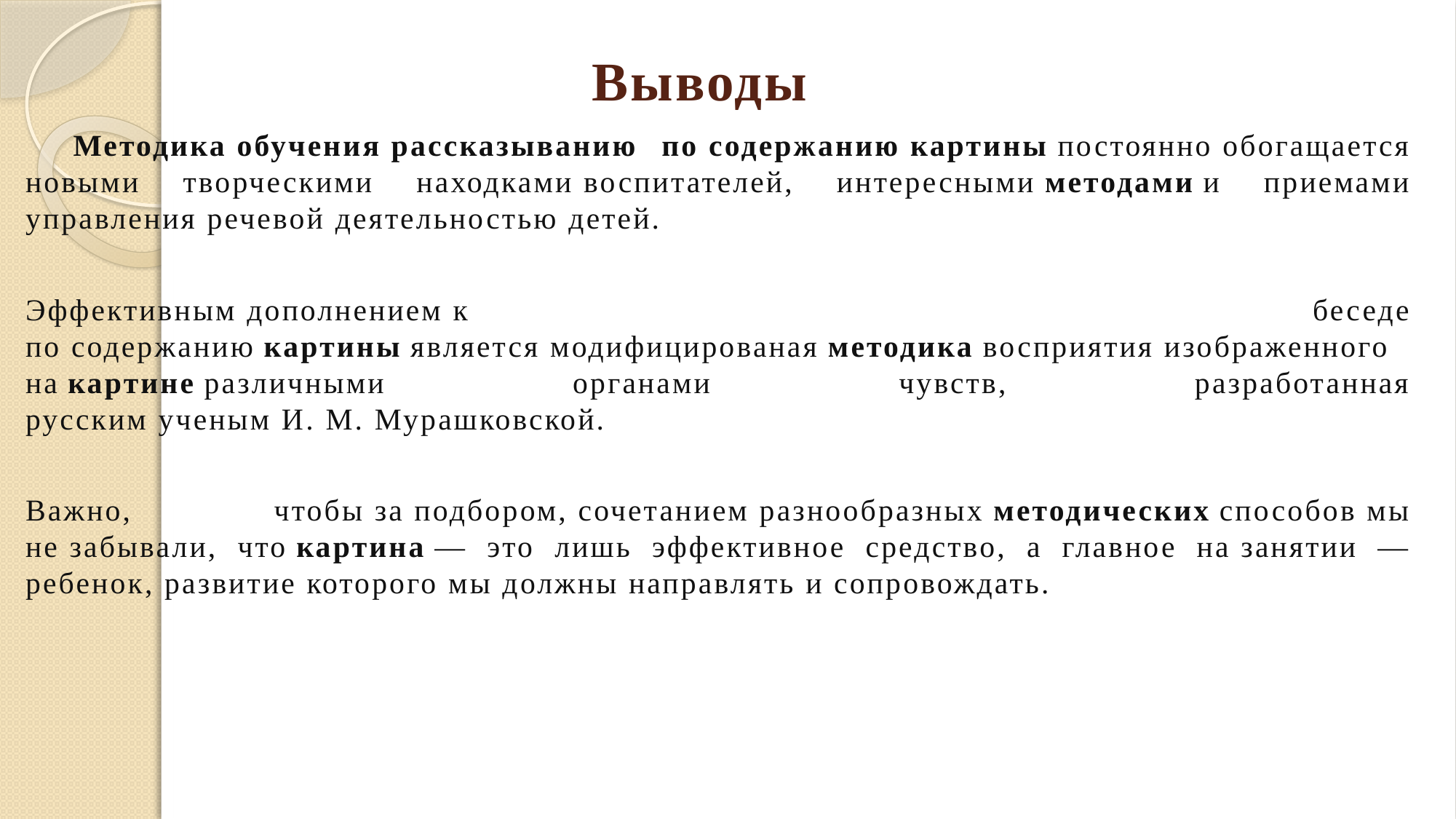

# Выводы
  Методика обучения рассказыванию по содержанию картины постоянно обогащается новыми творческими находками воспитателей, интересными методами и приемами управления речевой деятельностью детей.

Эффективным дополнением к беседе по содержанию картины является модифицированая методика восприятия изображенного на картине различными органами чувств, разработанная русским ученым И. М. Мурашковской.

Важно, чтобы за подбором, сочетанием разнообразных методических способов мы не забывали, что картина — это лишь эффективное средство, а главное на занятии — ребенок, развитие которого мы должны направлять и сопровождать.